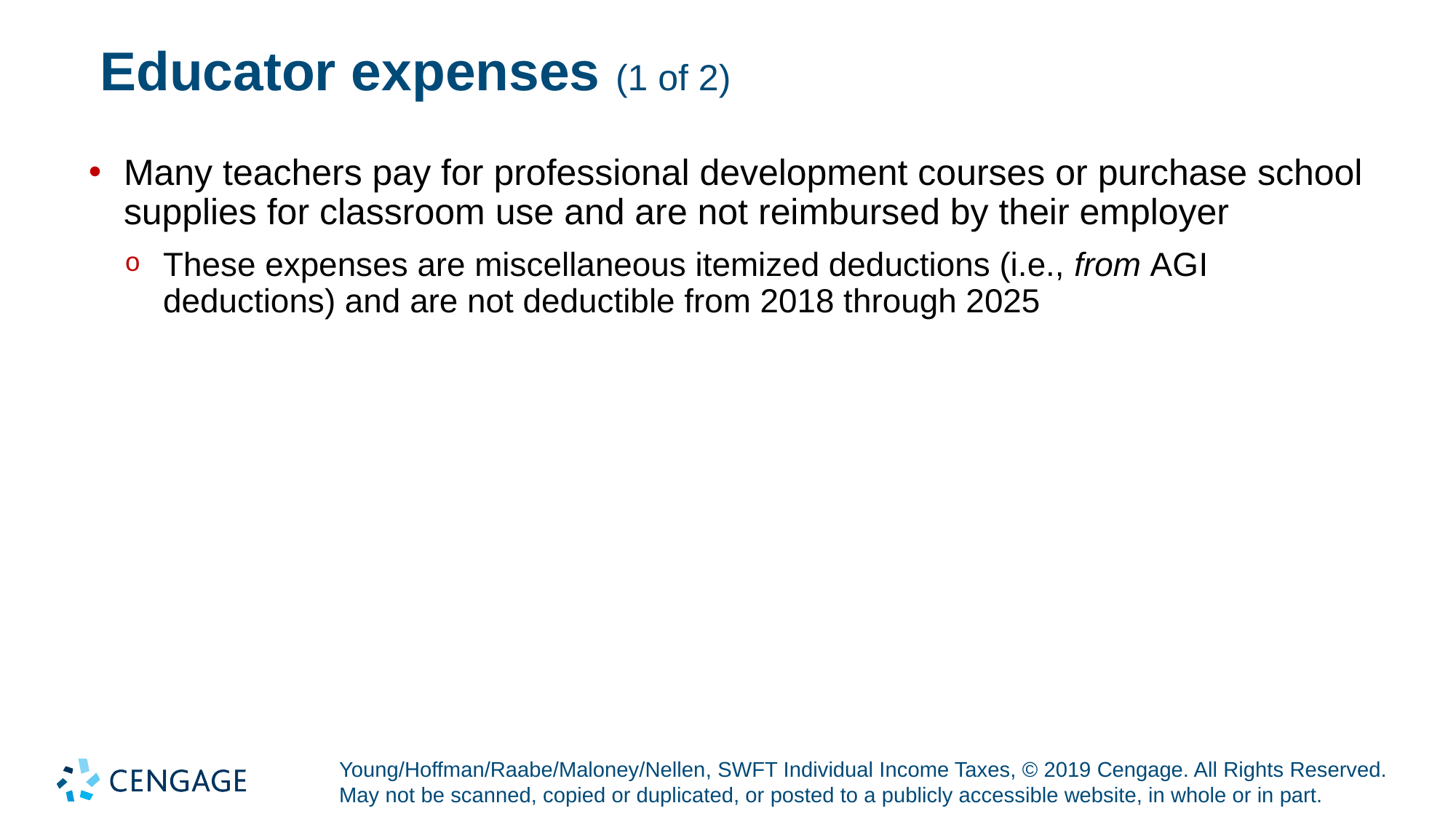

# Educator expenses (1 of 2)
Many teachers pay for professional development courses or purchase school supplies for classroom use and are not reimbursed by their employer
These expenses are miscellaneous itemized deductions (i.e., from A G I deductions) and are not deductible from 2018 through 2025